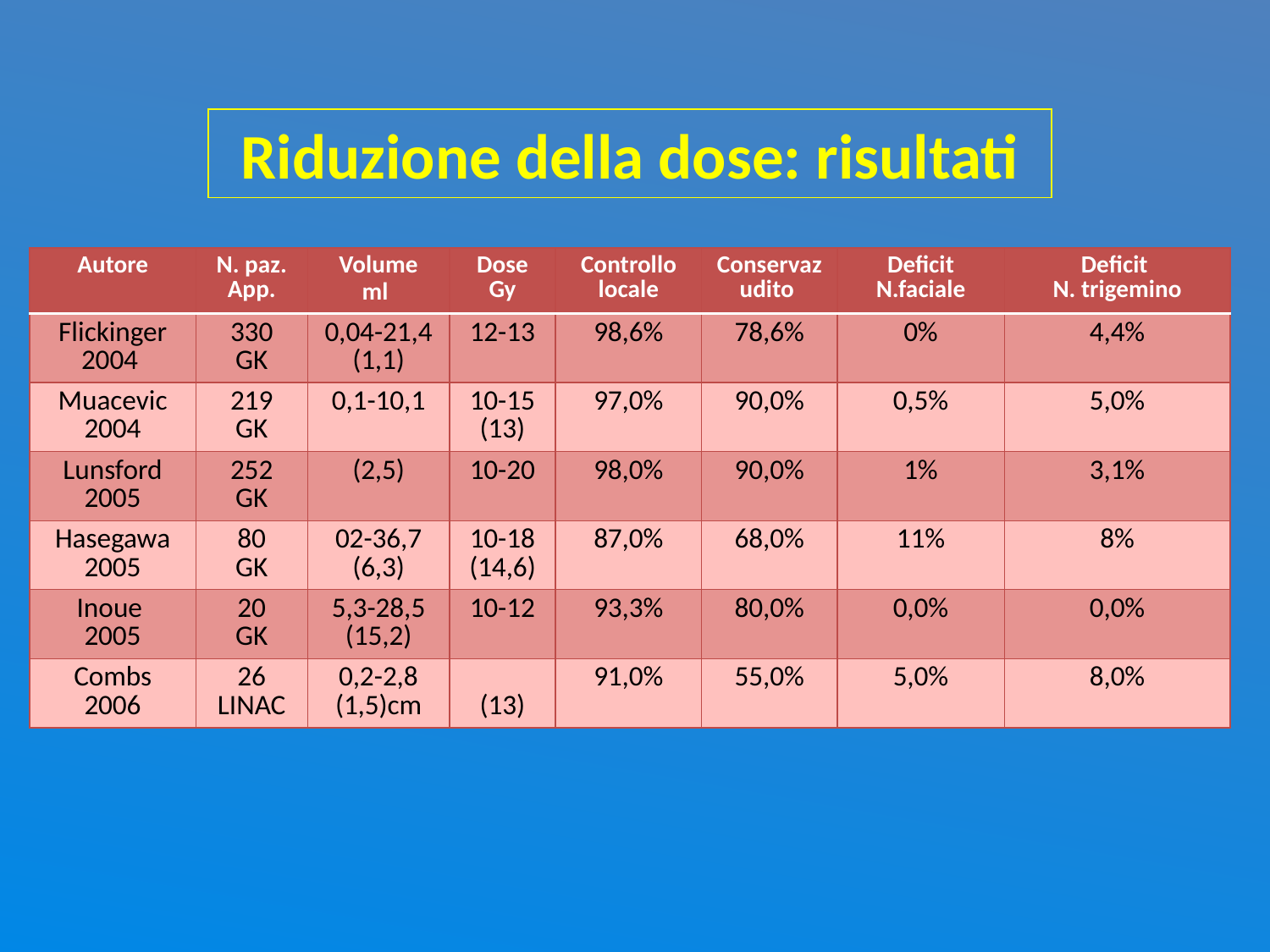

Riduzione della dose: risultati
| Autore | N. paz. App. | Volume ml | Dose Gy | Controllo locale | Conservazudito | Deficit N.faciale | Deficit N. trigemino |
| --- | --- | --- | --- | --- | --- | --- | --- |
| Flickinger 2004 | 330 GK | 0,04-21,4 (1,1) | 12-13 | 98,6% | 78,6% | 0% | 4,4% |
| Muacevic 2004 | 219 GK | 0,1-10,1 | 10-15 (13) | 97,0% | 90,0% | 0,5% | 5,0% |
| Lunsford 2005 | 252 GK | (2,5) | 10-20 | 98,0% | 90,0% | 1% | 3,1% |
| Hasegawa 2005 | 80 GK | 02-36,7 (6,3) | 10-18 (14,6) | 87,0% | 68,0% | 11% | 8% |
| Inoue 2005 | 20 GK | 5,3-28,5 (15,2) | 10-12 | 93,3% | 80,0% | 0,0% | 0,0% |
| Combs 2006 | 26 LINAC | 0,2-2,8 (1,5)cm | (13) | 91,0% | 55,0% | 5,0% | 8,0% |